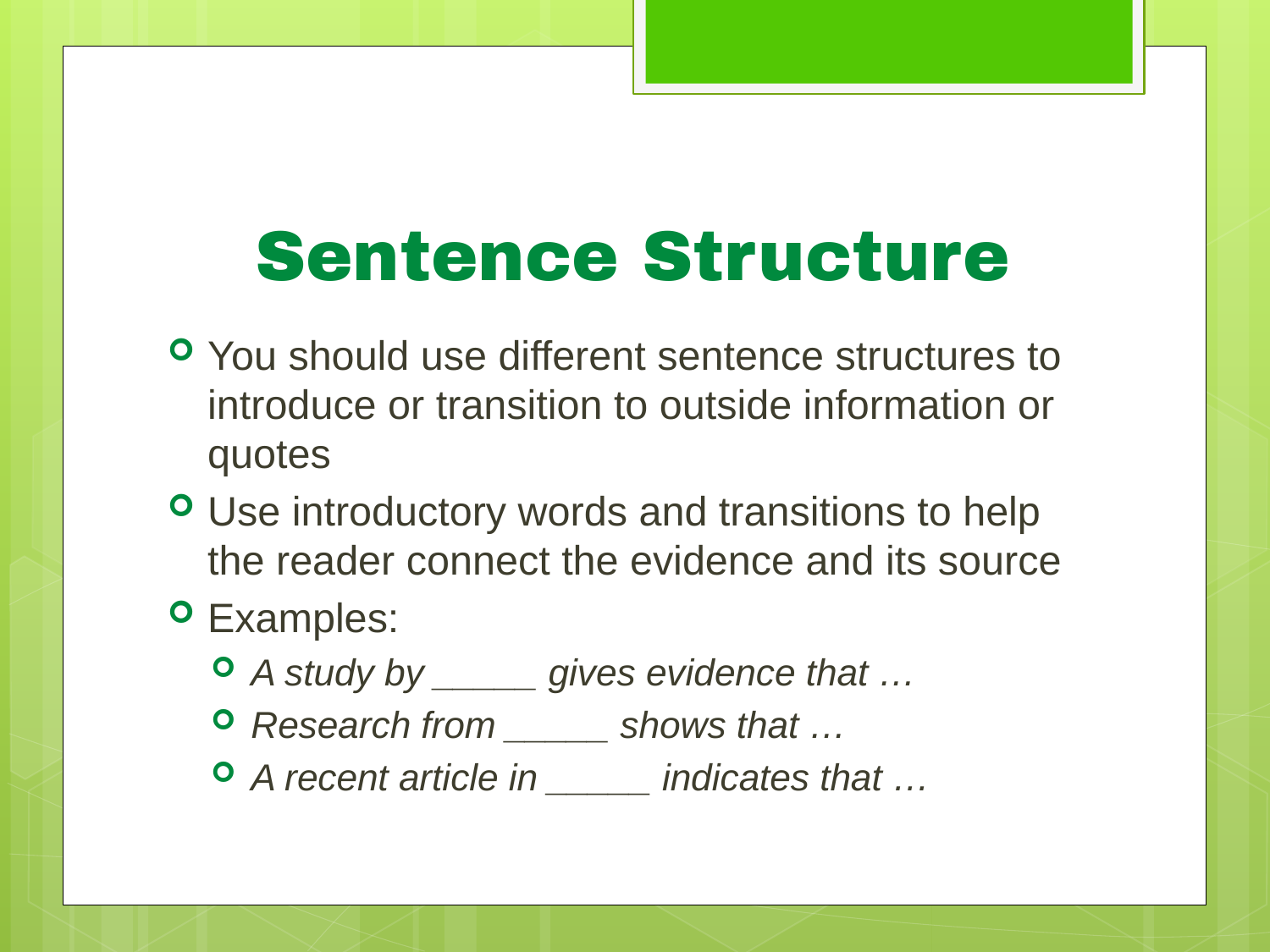

# Sentence Structure
You should use different sentence structures to introduce or transition to outside information or quotes
Use introductory words and transitions to help the reader connect the evidence and its source
Examples:
A study by _____ gives evidence that …
Research from _____ shows that …
A recent article in _____ indicates that …